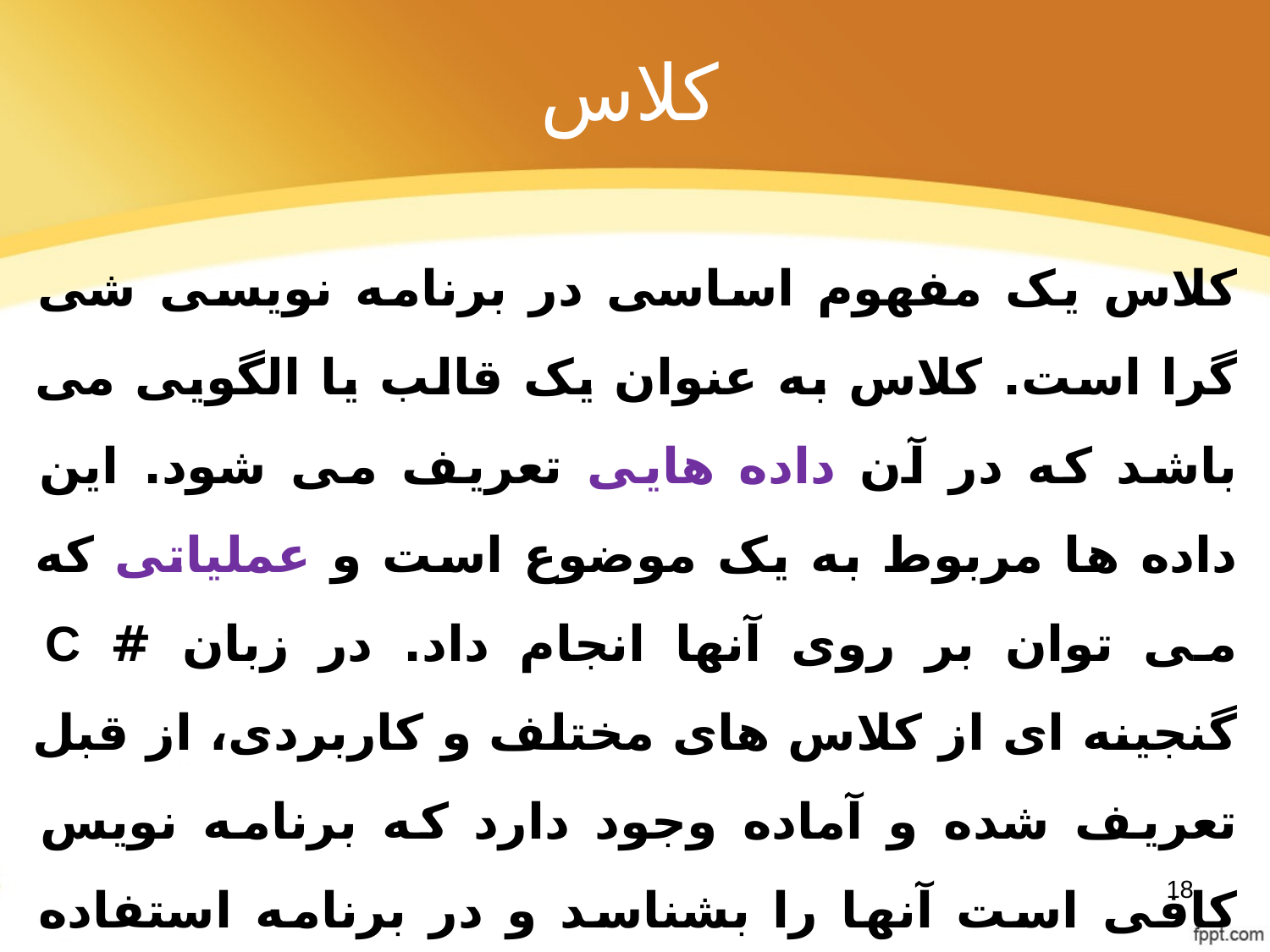

# کلاس
کلاس یک مفهوم اساسی در برنامه نویسی شی گرا است. کلاس به عنوان یک قالب یا الگویی می باشد که در آن داده هایی تعریف می شود. این داده ها مربوط به یک موضوع است و عملیاتی که می توان بر روی آنها انجام داد. در زبان # C گنجینه ای از کلاس های مختلف و کاربردی، از قبل تعریف شده و آماده وجود دارد که برنامه نویس کافی است آنها را بشناسد و در برنامه استفاده نماید. Console یک کلاس آماده در زبان # C است که عملیات مختلف ورودی و یا خروجی (صفحه نمایش و  صفحه کلید) در آن تعریف شده است.
18